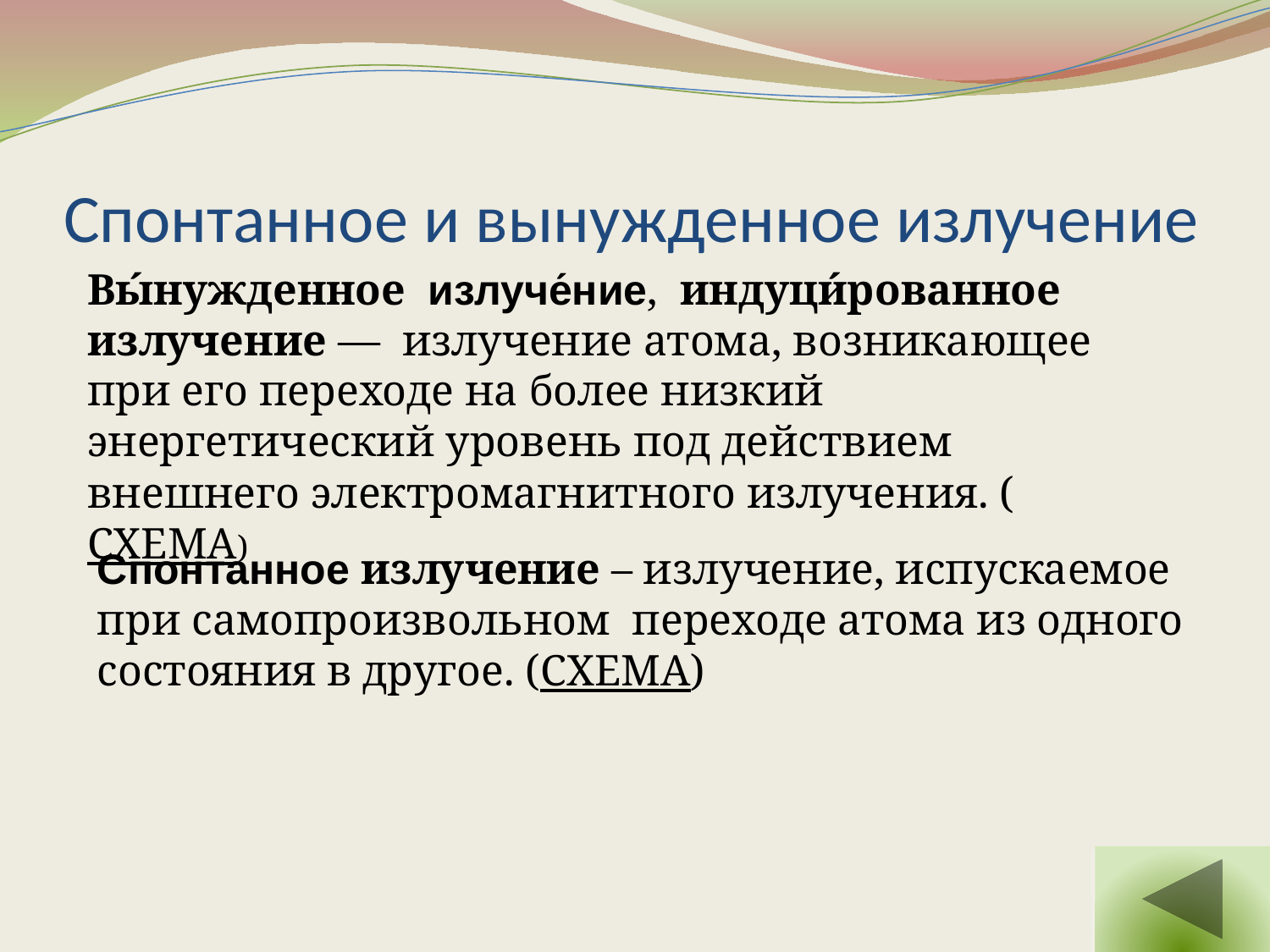

# Спонтанное и вынужденное излучение
Вы́нужденное  излуче́ние,  индуци́рованное излучение —  излучение атома, возникающее при его переходе на более низкий энергетический уровень под действием внешнего электромагнитного излучения. (СХЕМА)
Спонтанное излучение – излучение, испускаемое при самопроизвольном  переходе атома из одного состояния в другое. (СХЕМА)